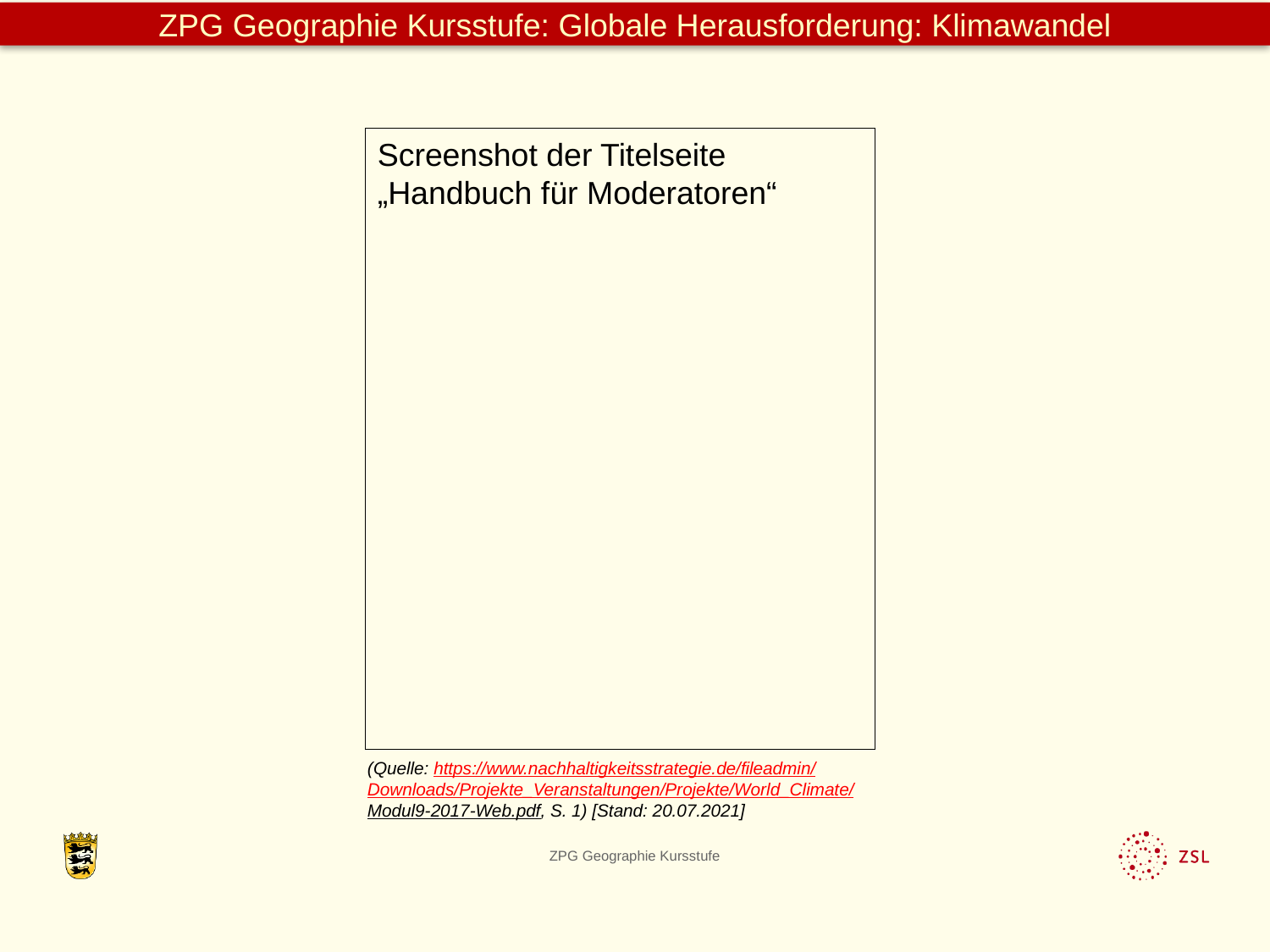

Screenshot der Titelseite „Handbuch für Moderatoren“

(Quelle: https://www.nachhaltigkeitsstrategie.de/fileadmin/
Downloads/Projekte_Veranstaltungen/Projekte/World_Climate/
Modul9-2017-Web.pdf, S. 1) [Stand: 20.07.2021]